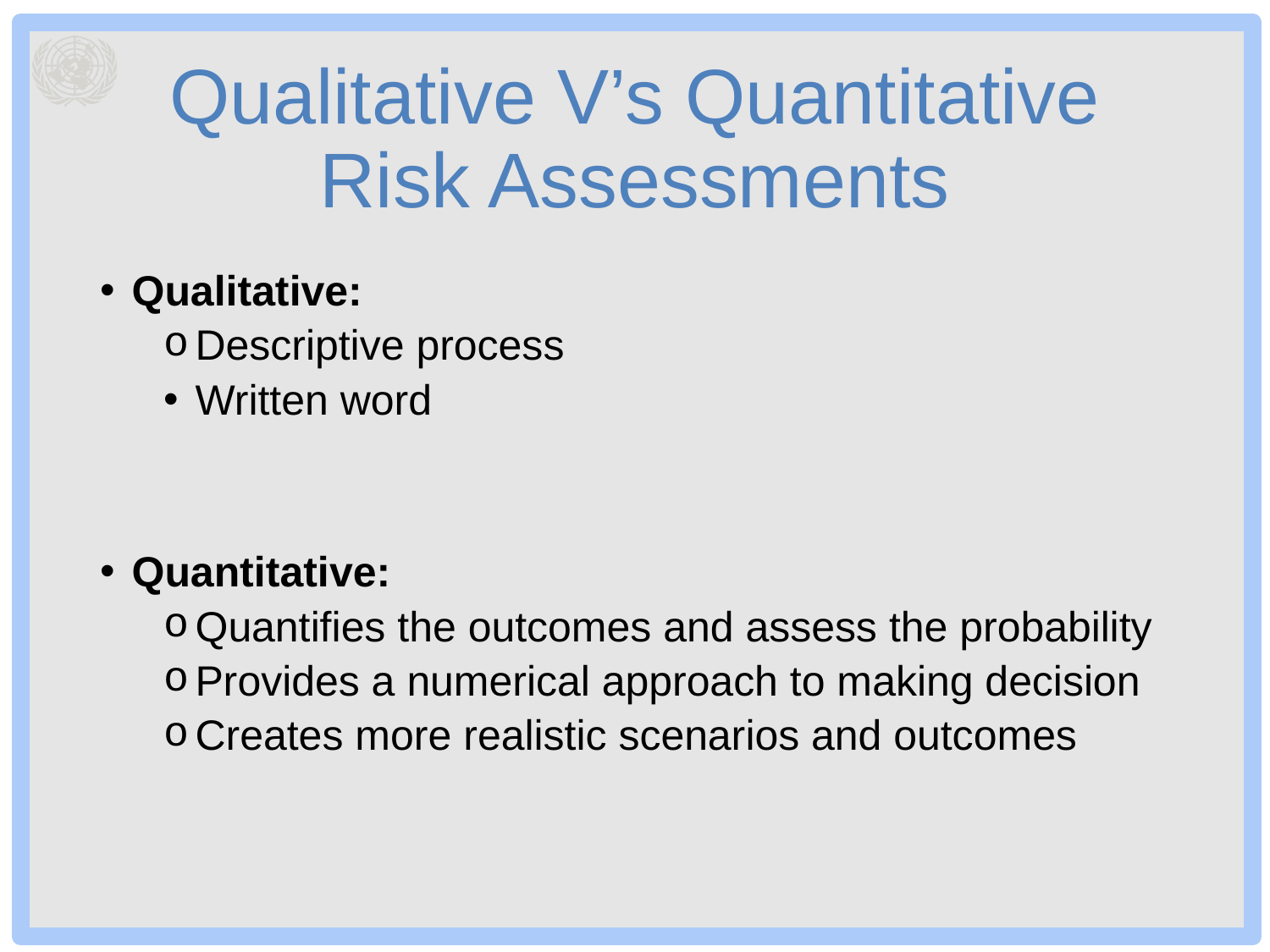

# Qualitative V’s Quantitative Risk Assessments
Qualitative:
Descriptive process
Written word

Quantitative:
Quantifies the outcomes and assess the probability
Provides a numerical approach to making decision
Creates more realistic scenarios and outcomes